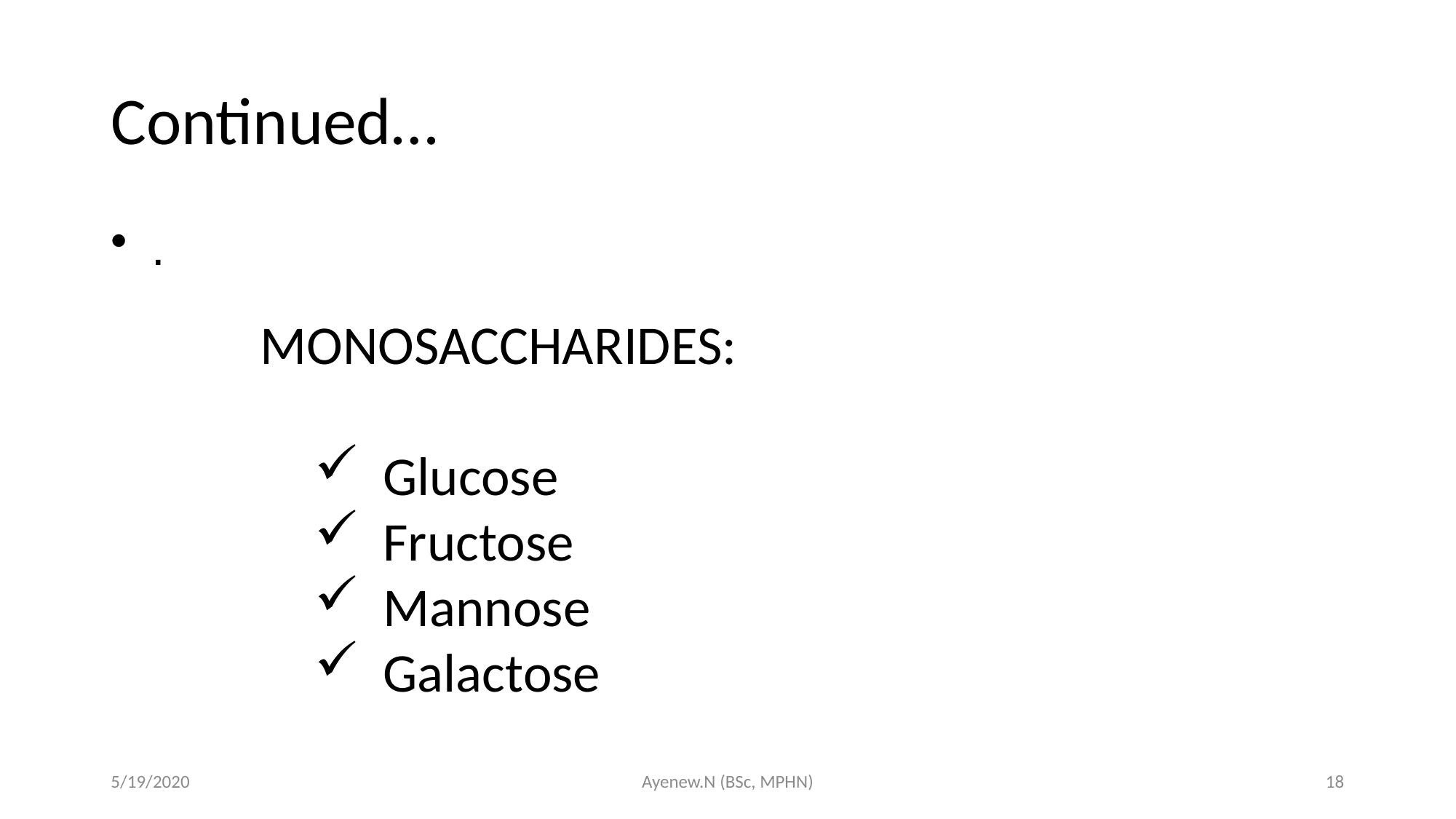

# Continued…
.
MONOSACCHARIDES:

Glucose
Fructose
Mannose
Galactose
5/19/2020
Ayenew.N (BSc, MPHN)
18